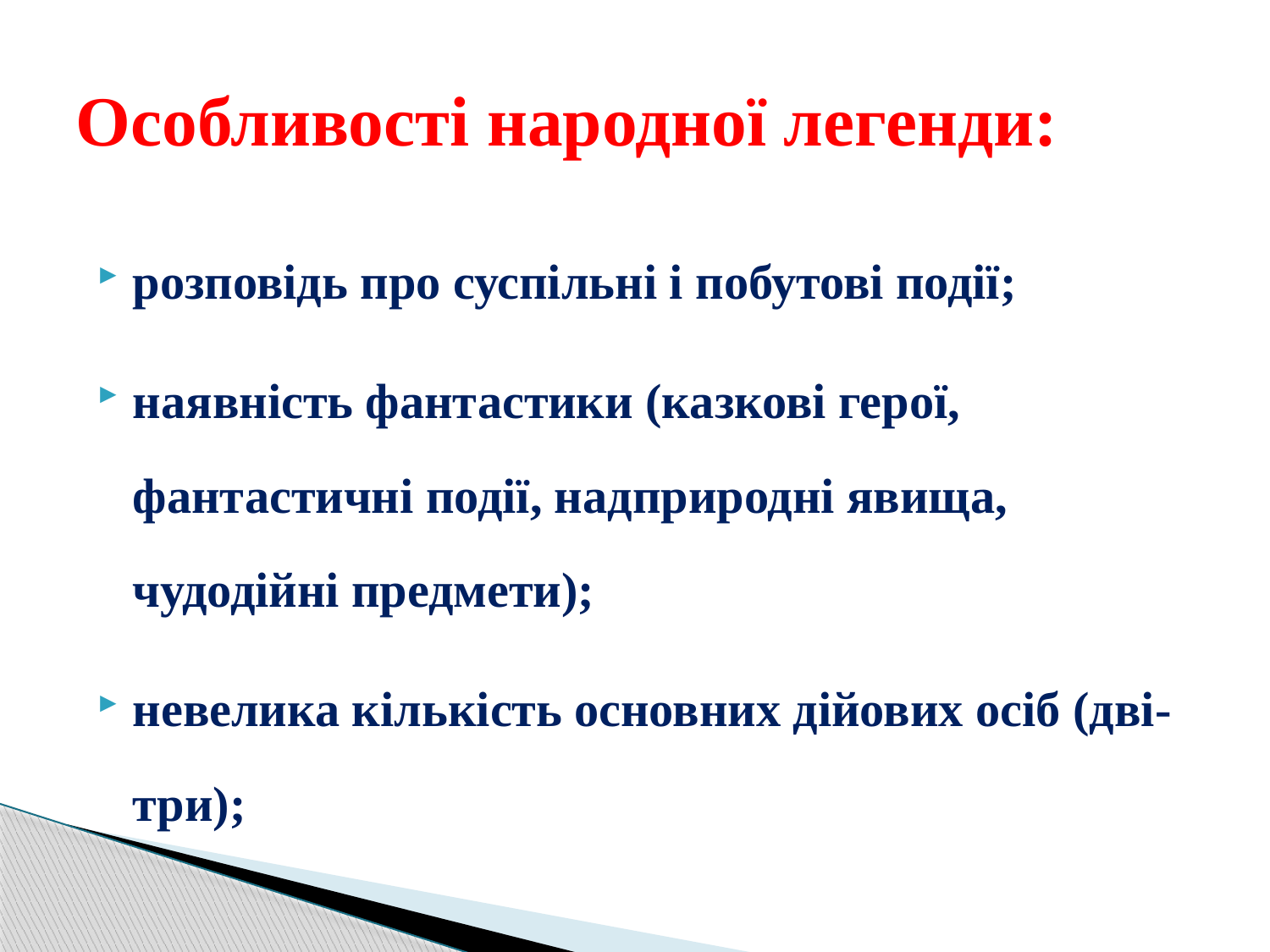

# Особливості народної легенди:
розповідь про суспільні і побутові події;
наявність фантастики (казкові герої, фантастичні події, надприродні явища, чудодійні предмети);
невелика кількість основних дійових осіб (дві-три);